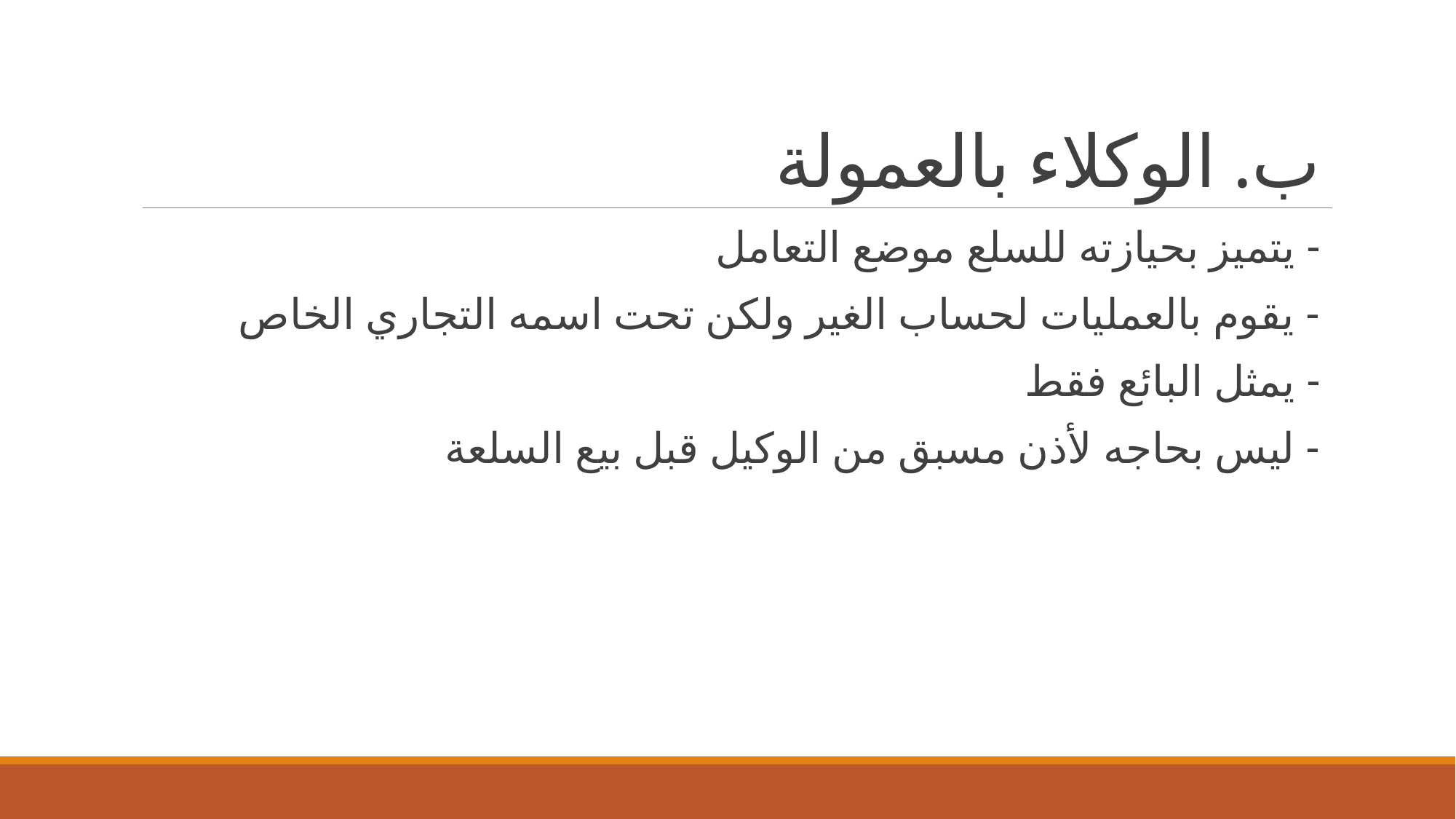

# ب. الوكلاء بالعمولة
- يتميز بحيازته للسلع موضع التعامل
- يقوم بالعمليات لحساب الغير ولكن تحت اسمه التجاري الخاص
- يمثل البائع فقط
- ليس بحاجه لأذن مسبق من الوكيل قبل بيع السلعة